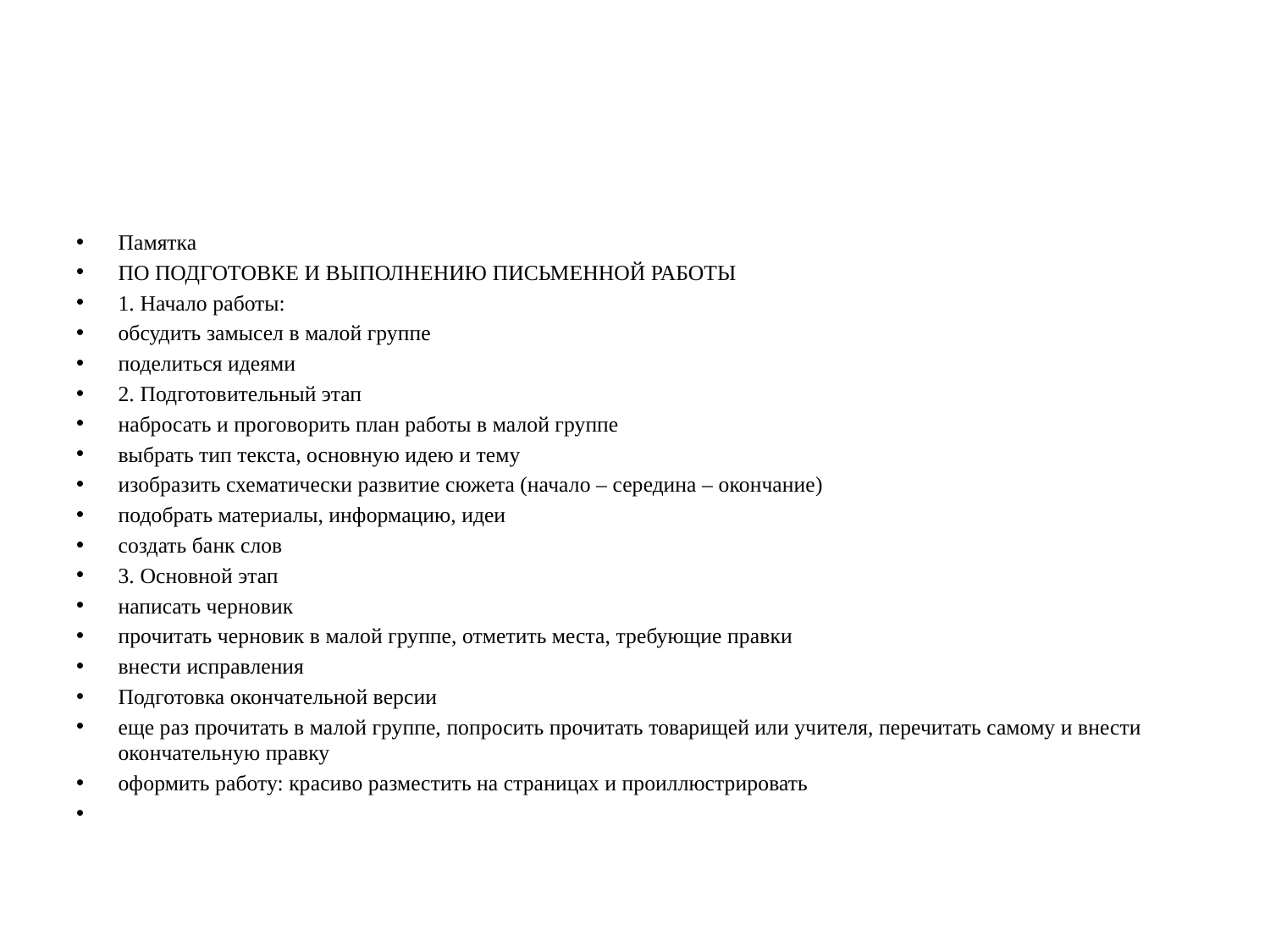

#
Памятка
по подготовке и выполнению письменной работы
1. Начало работы:
обсудить замысел в малой группе
поделиться идеями
2. Подготовительный этап
набросать и проговорить план работы в малой группе
выбрать тип текста, основную идею и тему
изобразить схематически развитие сюжета (начало – середина – окончание)
подобрать материалы, информацию, идеи
создать банк слов
3. Основной этап
написать черновик
прочитать черновик в малой группе, отметить места, требующие правки
внести исправления
Подготовка окончательной версии
еще раз прочитать в малой группе, попросить прочитать товарищей или учителя, перечитать самому и внести окончательную правку
оформить работу: красиво разместить на страницах и проиллюстрировать